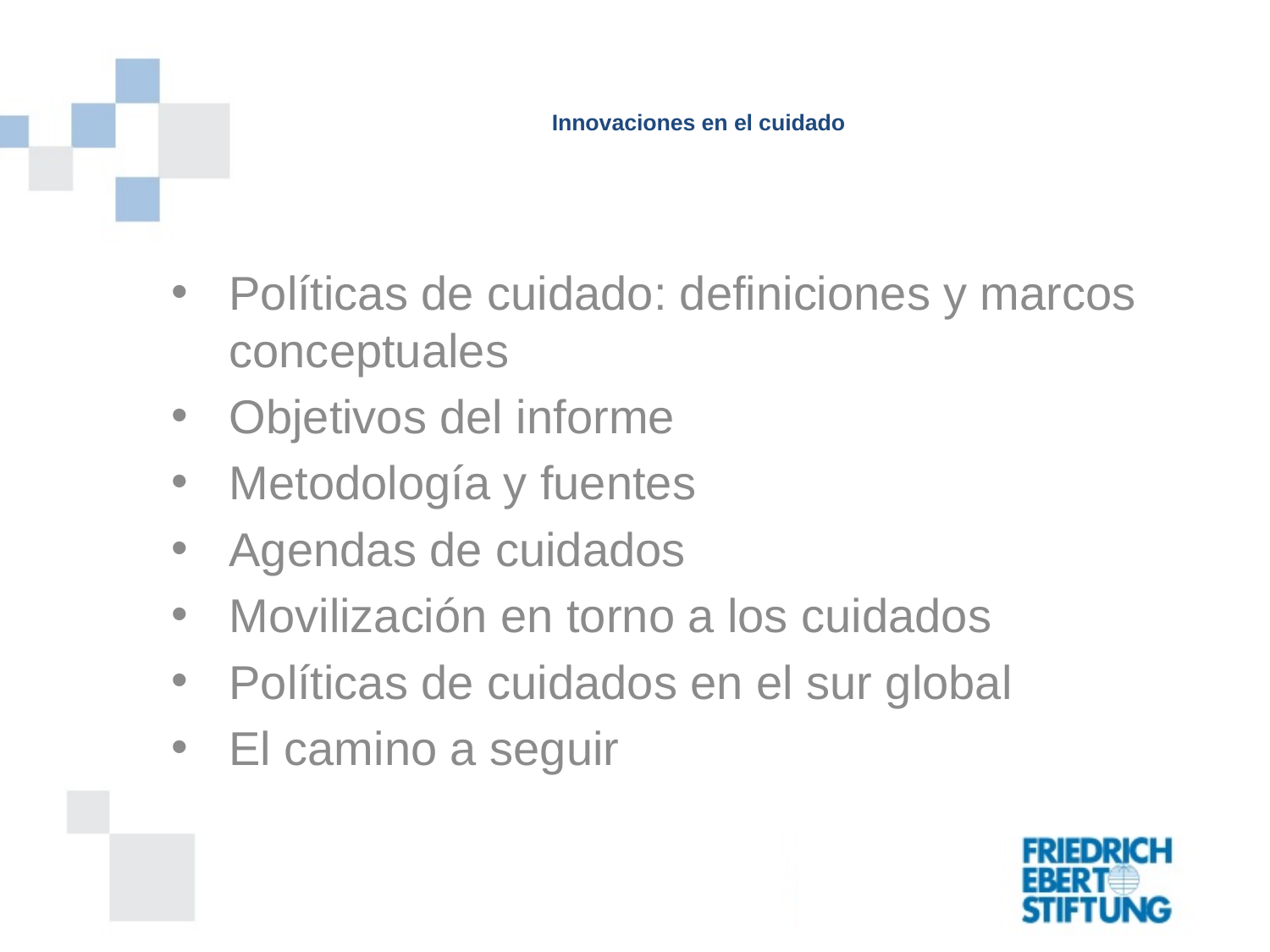

# Innovaciones en el cuidado

Políticas de cuidado: definiciones y marcos conceptuales
Objetivos del informe
Metodología y fuentes
Agendas de cuidados
Movilización en torno a los cuidados
Políticas de cuidados en el sur global
El camino a seguir